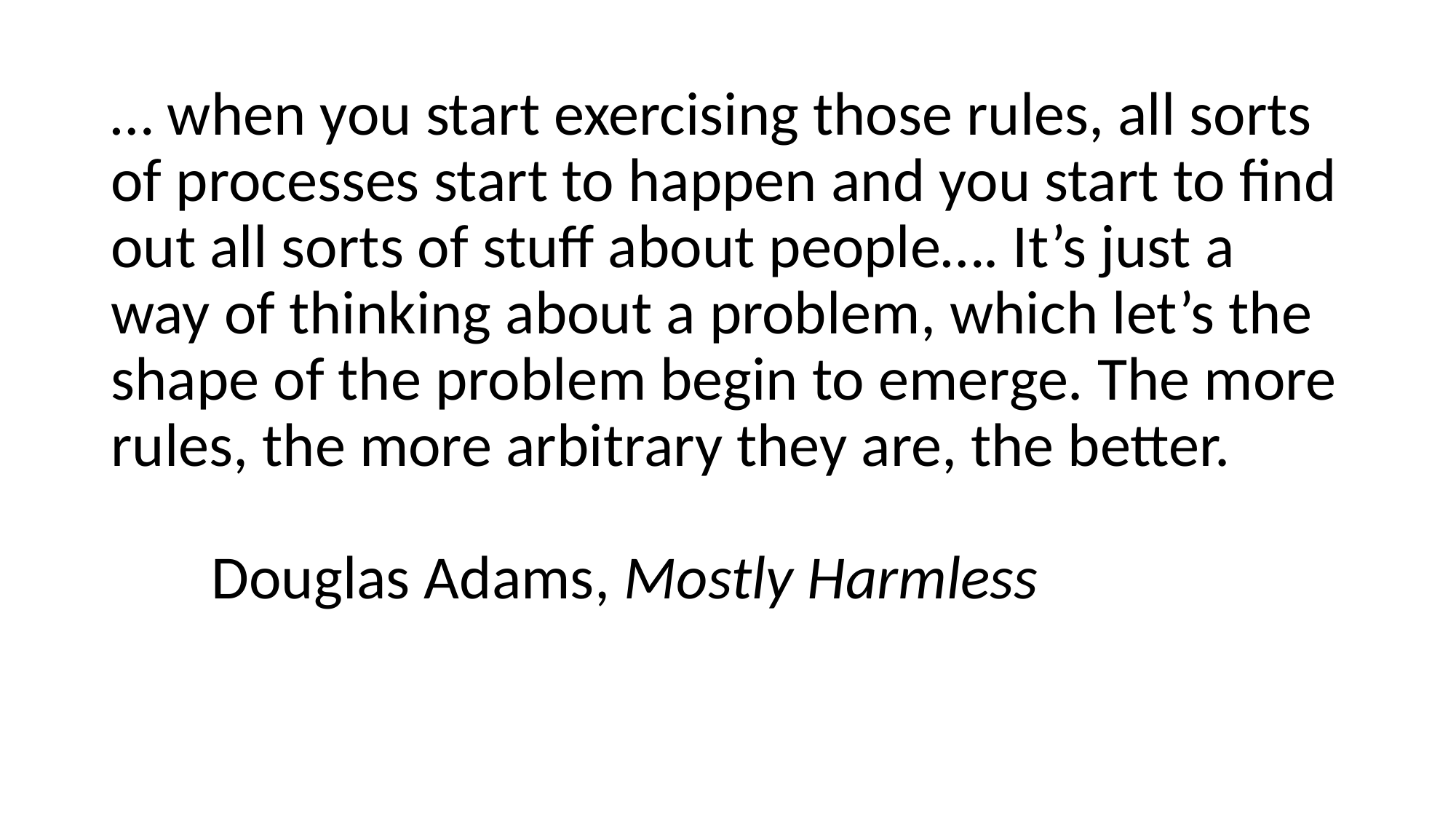

# … when you start exercising those rules, all sorts of processes start to happen and you start to find out all sorts of stuff about people…. It’s just a way of thinking about a problem, which let’s the shape of the problem begin to emerge. The more rules, the more arbitrary they are, the better. Douglas Adams, Mostly Harmless